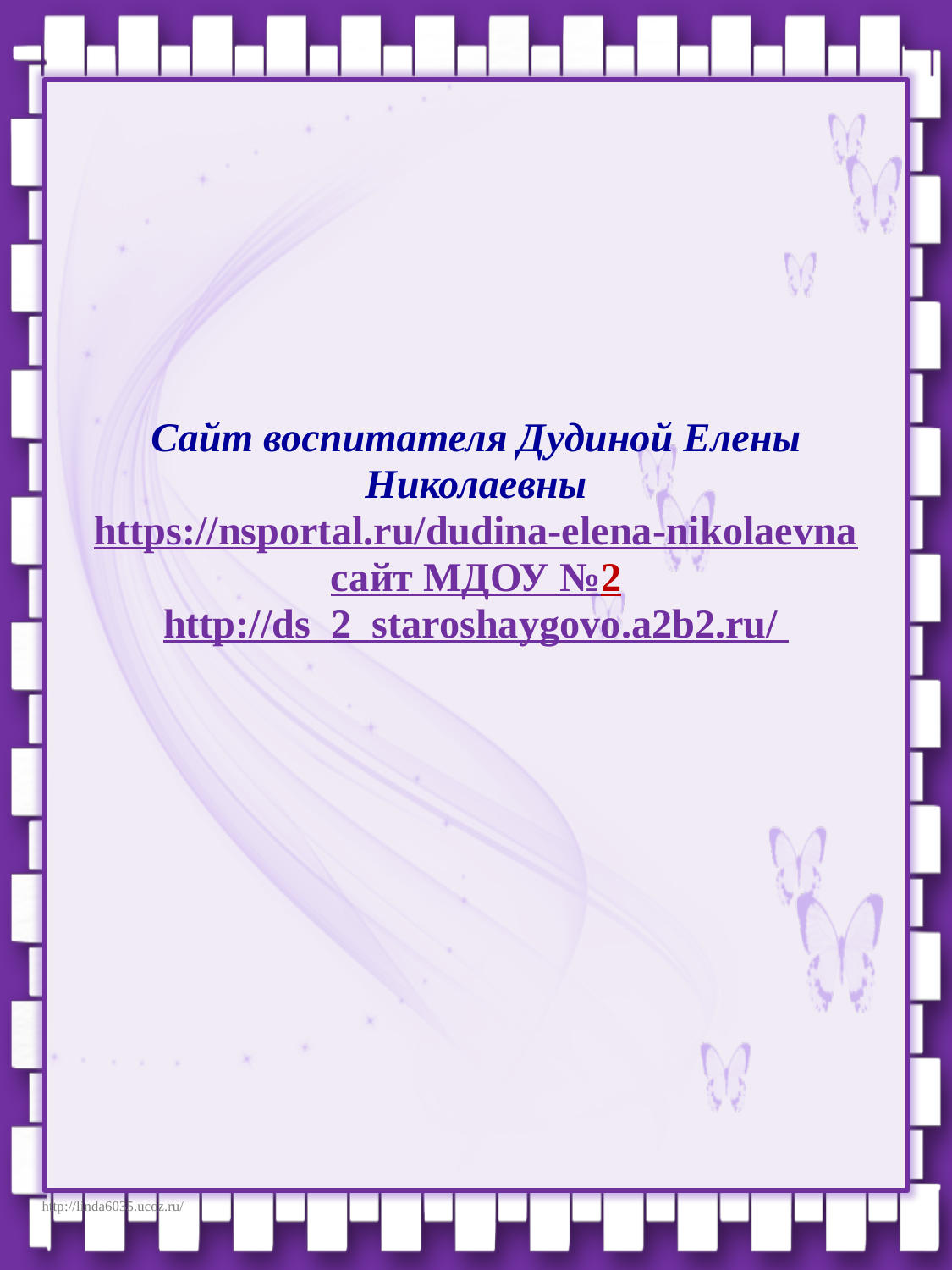

# Сайт воспитателя Дудиной Елены Николаевны https://nsportal.ru/dudina-elena-nikolaevna сайт МДОУ №2 http://ds_2_staroshaygovo.a2b2.ru/